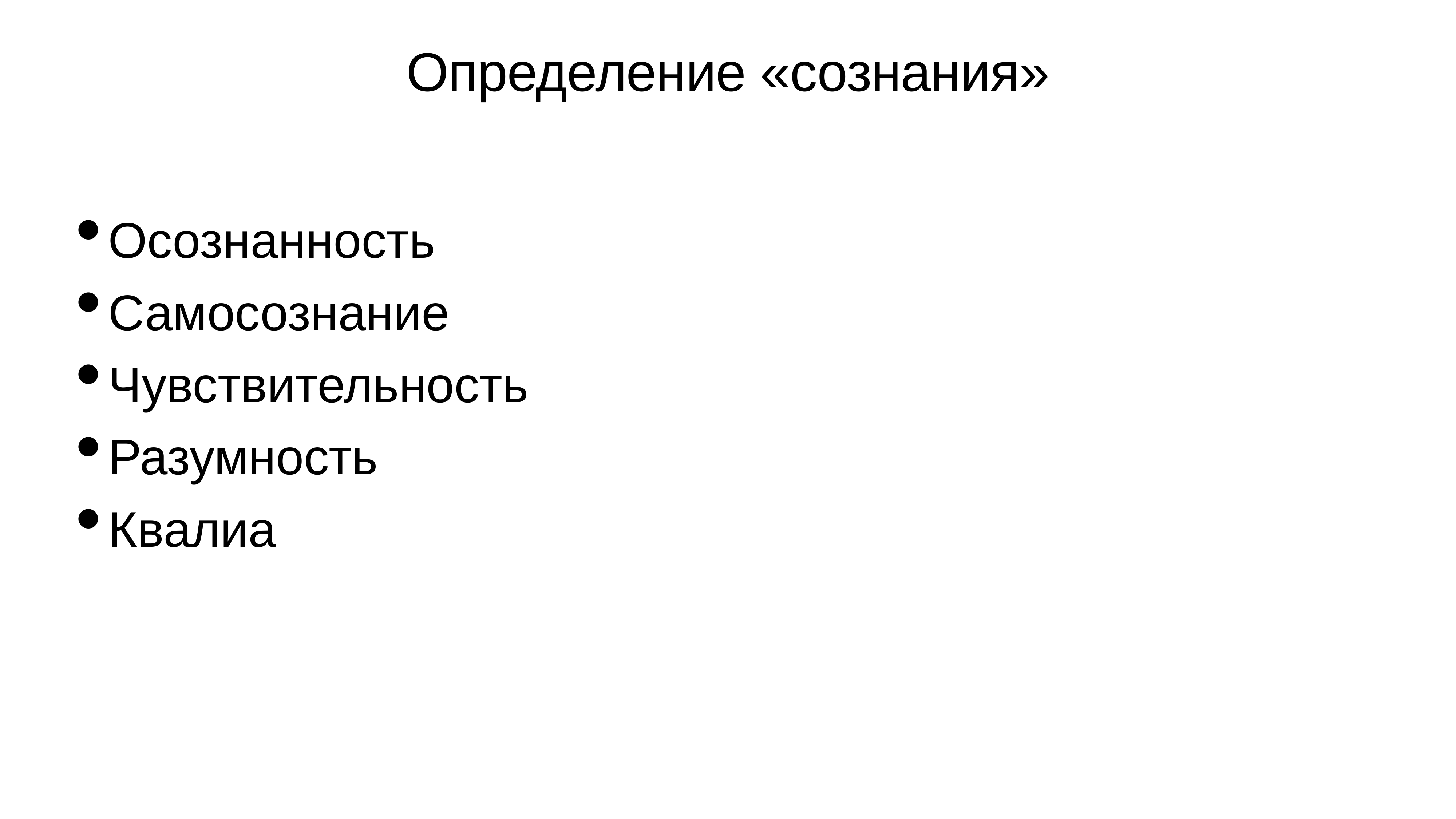

# Определение «сознания»
Осознанность
Самосознание
Чувствительность
Разумность
Квалиа